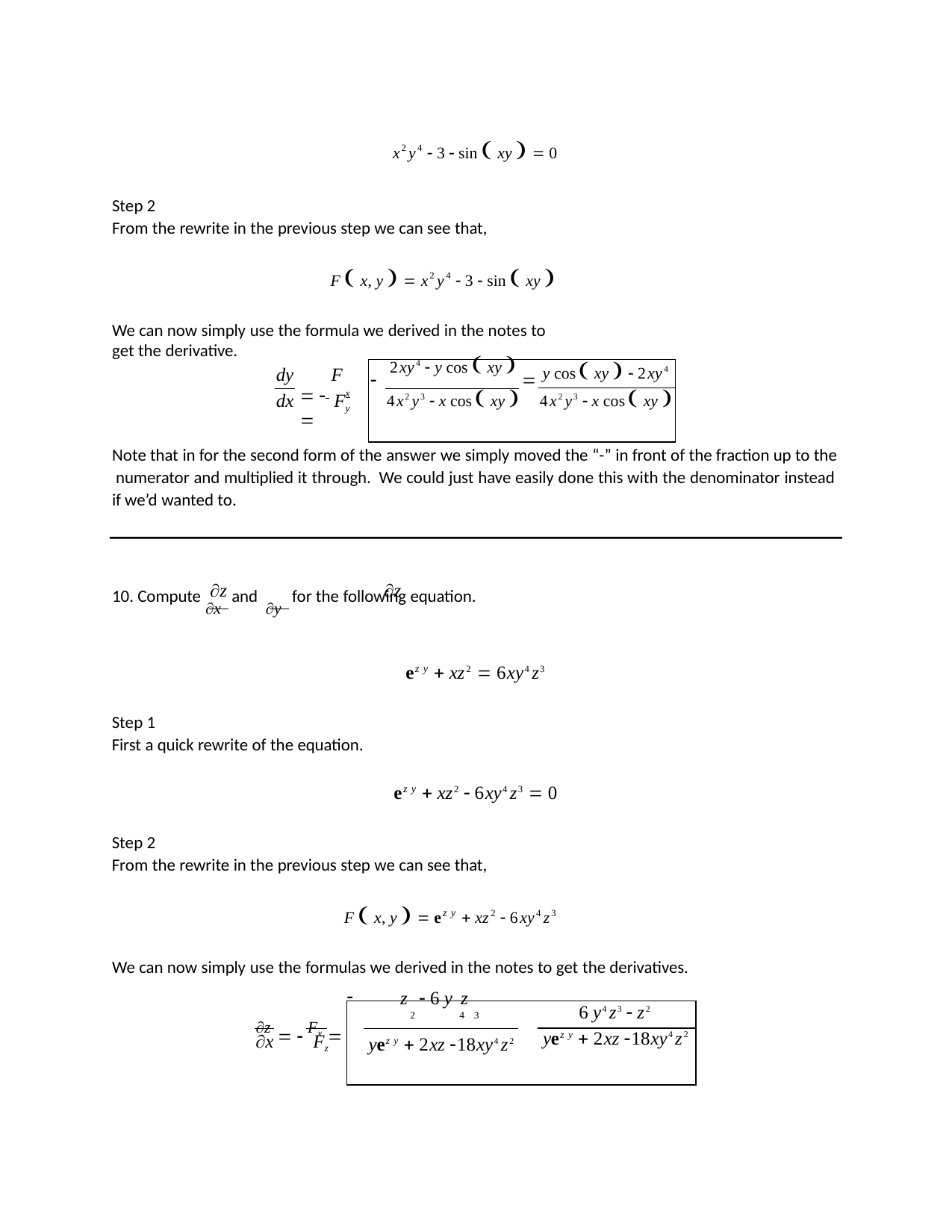

x2 y4  − 3 − sin ( xy ) = 0

Step 2
From the rewrite in the previous step we can see that,

F ( x, y ) = x2 y4  − 3 − sin ( xy )
We can now simply use the formula we derived in the notes to get the derivative.
| 2xy4 − y cos ( xy ) − = 4x2 y3 − x cos( xy ) | y cos( xy ) − 2xy4 |
| --- | --- |
|  | 4x2 y3 − x cos( xy ) |
dy	F
= − x =
dx	Fy

Note that in for the second form of the answer we simply moved the “-” in front of the fraction up to the  numerator and multiplied it through. We could just have easily done this with the denominator instead  if we’d wanted to.

∂z	∂z
10. Compute ∂x and ∂y for the following equation.

ezy  + xz2  = 6xy4 z3

Step 1
First a quick rewrite of the equation.

ezy  + xz2  − 6xy4 z3  = 0

Step 2
From the rewrite in the previous step we can see that,

F ( x, y ) = ezy  + xz2  − 6xy4 z3
We can now simply use the formulas we derived in the notes to get the derivatives.

| z − 6 y z = 2 4 3 yezy + 2xz −18xy4 z2 | 6 y4 z3 − z2 |
| --- | --- |
|  | yezy + 2xz −18xy4 z2 |
∂z = − Fx =
∂x	Fz